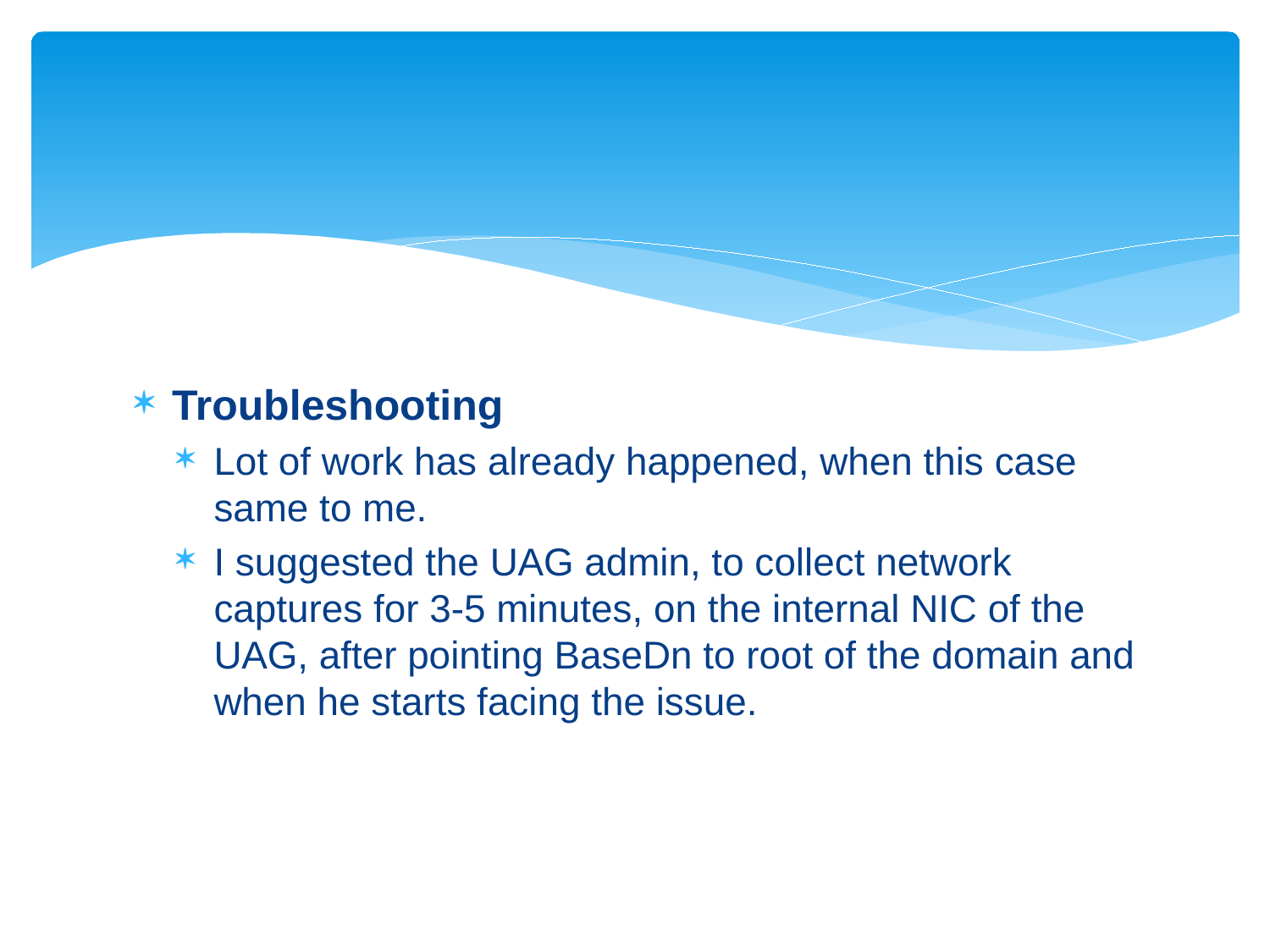

#
Troubleshooting
Lot of work has already happened, when this case same to me.
I suggested the UAG admin, to collect network captures for 3-5 minutes, on the internal NIC of the UAG, after pointing BaseDn to root of the domain and when he starts facing the issue.